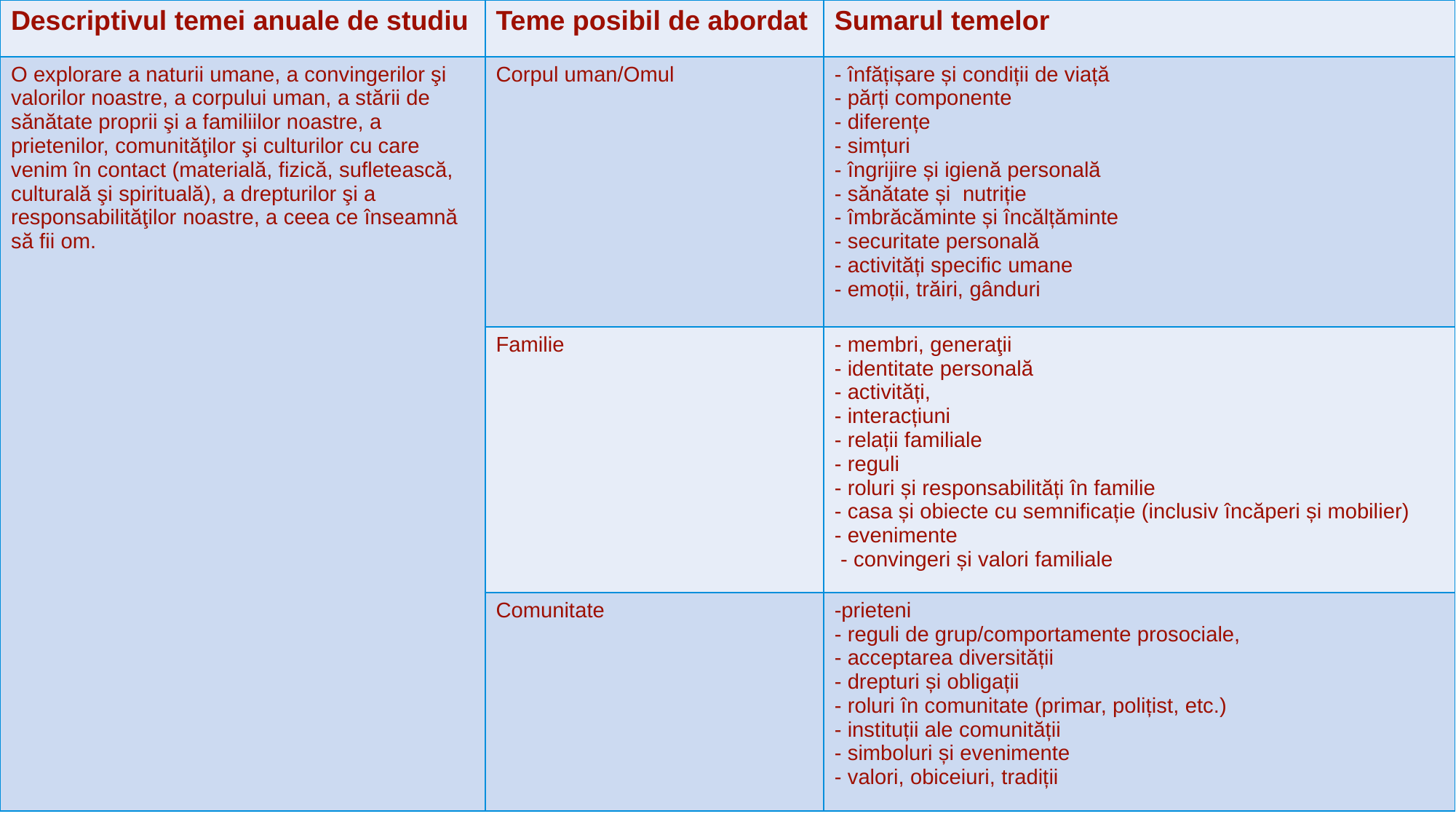

| Descriptivul temei anuale de studiu | Teme posibil de abordat | Sumarul temelor |
| --- | --- | --- |
| O explorare a naturii umane, a convingerilor şi valorilor noastre, a corpului uman, a stării de sănătate proprii şi a familiilor noastre, a prietenilor, comunităţilor şi culturilor cu care venim în contact (materială, fizică, sufletească, culturală şi spirituală), a drepturilor şi a responsabilităţilor noastre, a ceea ce înseamnă să fii om. | Corpul uman/Omul | - înfățișare și condiții de viață - părți componente - diferențe - simțuri - îngrijire și igienă personală - sănătate și nutriție - îmbrăcăminte și încălțăminte - securitate personală - activități specific umane - emoții, trăiri, gânduri |
|  | Familie | - membri, generaţii - identitate personală - activități, - interacțiuni - relații familiale - reguli - roluri și responsabilități în familie - casa și obiecte cu semnificație (inclusiv încăperi și mobilier) - evenimente - convingeri și valori familiale |
|  | Comunitate | -prieteni - reguli de grup/comportamente prosociale, - acceptarea diversității - drepturi și obligații - roluri în comunitate (primar, polițist, etc.) - instituții ale comunității - simboluri și evenimente - valori, obiceiuri, tradiții |
# PLANIFICAREA CALENDARISTICĂ
Joc, respect și bucurie !
29